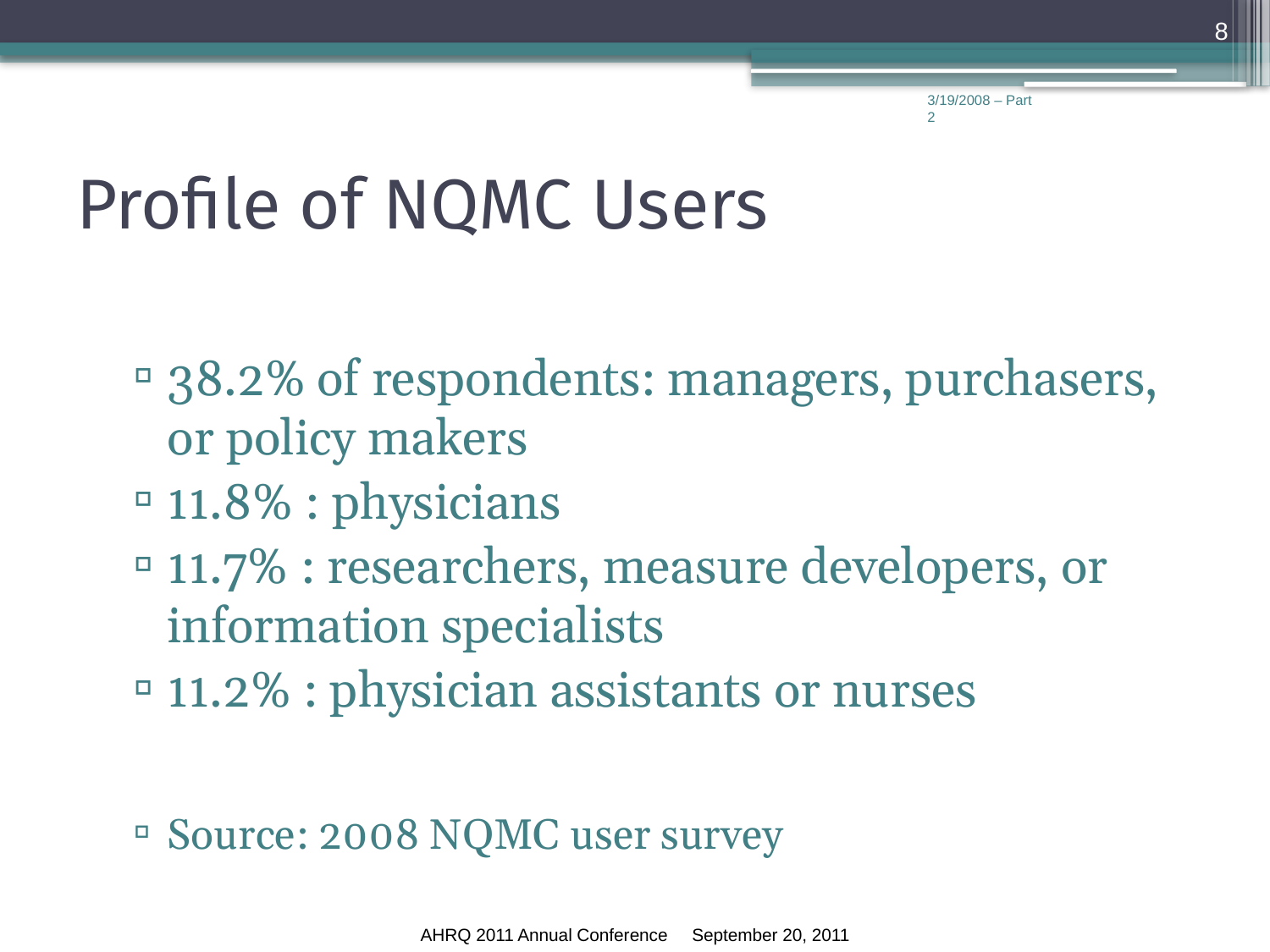

8
3/19/2008 – Part 2
# Profile of NQMC Users

38.2% of respondents: managers, purchasers, or policy makers
11.8% : physicians
11.7% : researchers, measure developers, or information specialists
11.2% : physician assistants or nurses

Source: 2008 NQMC user survey